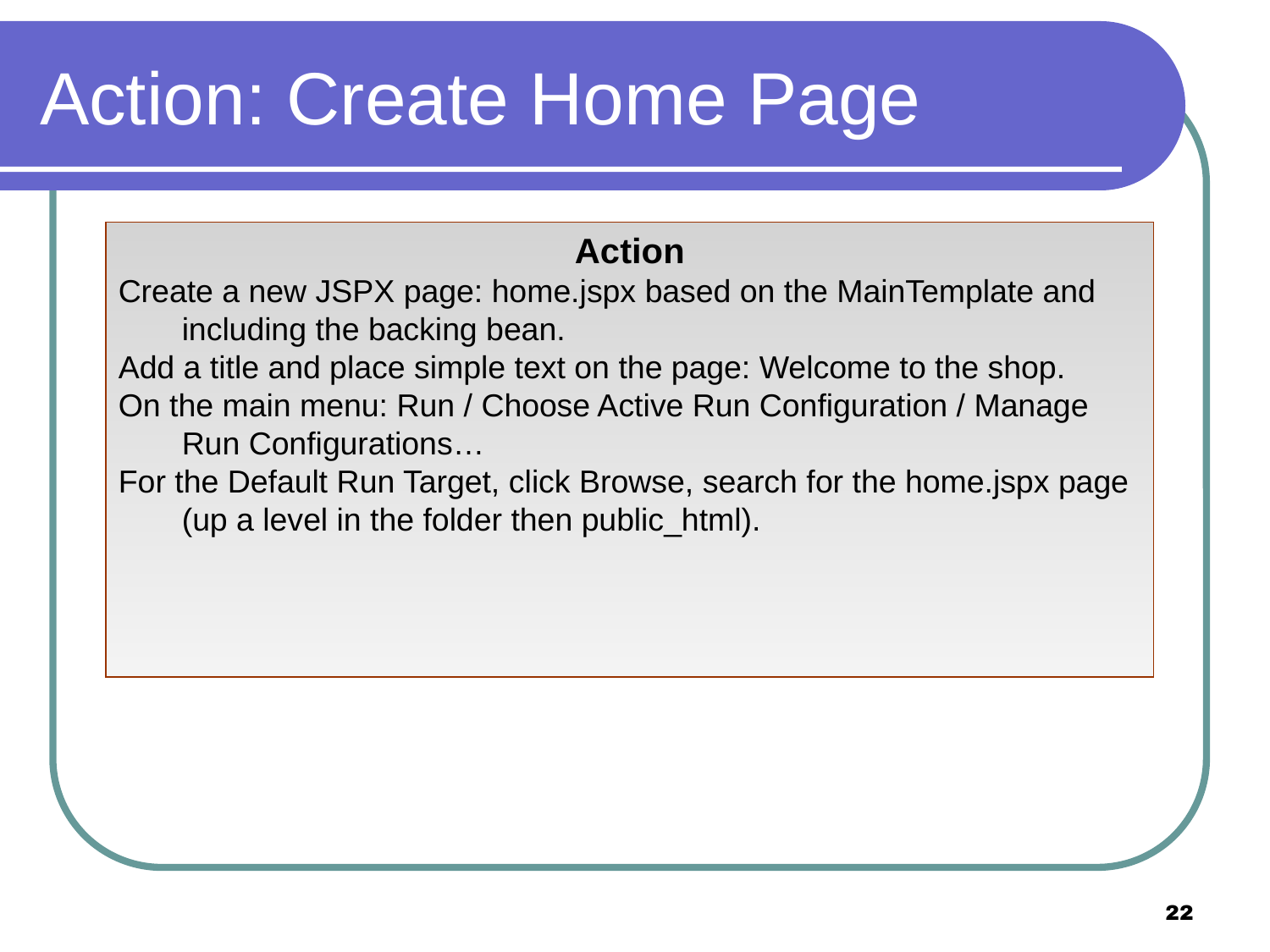

# Action: Create Home Page
Action
Create a new JSPX page: home.jspx based on the MainTemplate and including the backing bean.
Add a title and place simple text on the page: Welcome to the shop.
On the main menu: Run / Choose Active Run Configuration / Manage Run Configurations…
For the Default Run Target, click Browse, search for the home.jspx page (up a level in the folder then public_html).
22